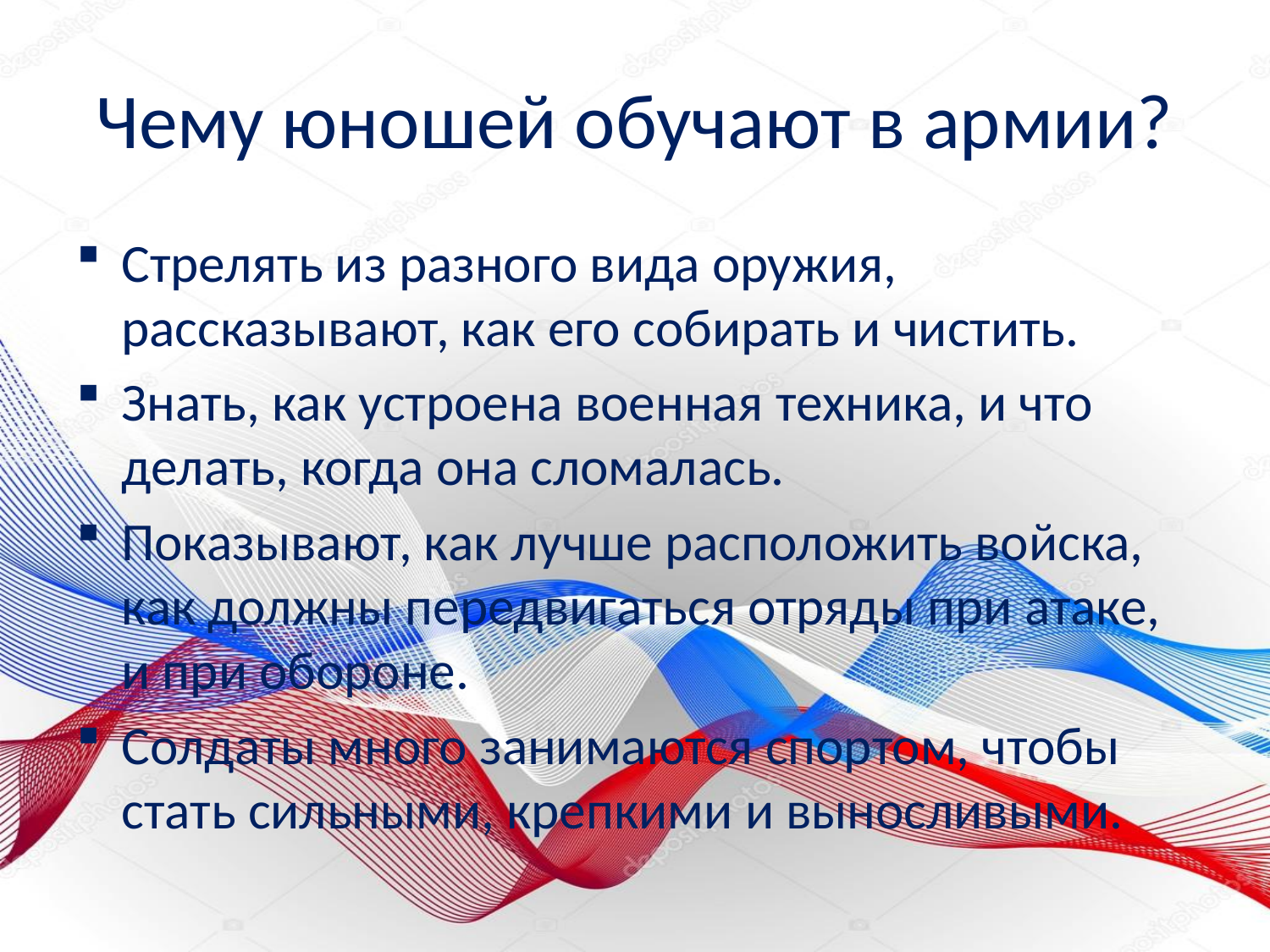

# Чему юношей обучают в армии?
Стрелять из разного вида оружия, рассказывают, как его собирать и чистить.
Знать, как устроена военная техника, и что делать, когда она сломалась.
Показывают, как лучше расположить войска, как должны передвигаться отряды при атаке, и при обороне.
Солдаты много занимаются спортом, чтобы стать сильными, крепкими и выносливыми.